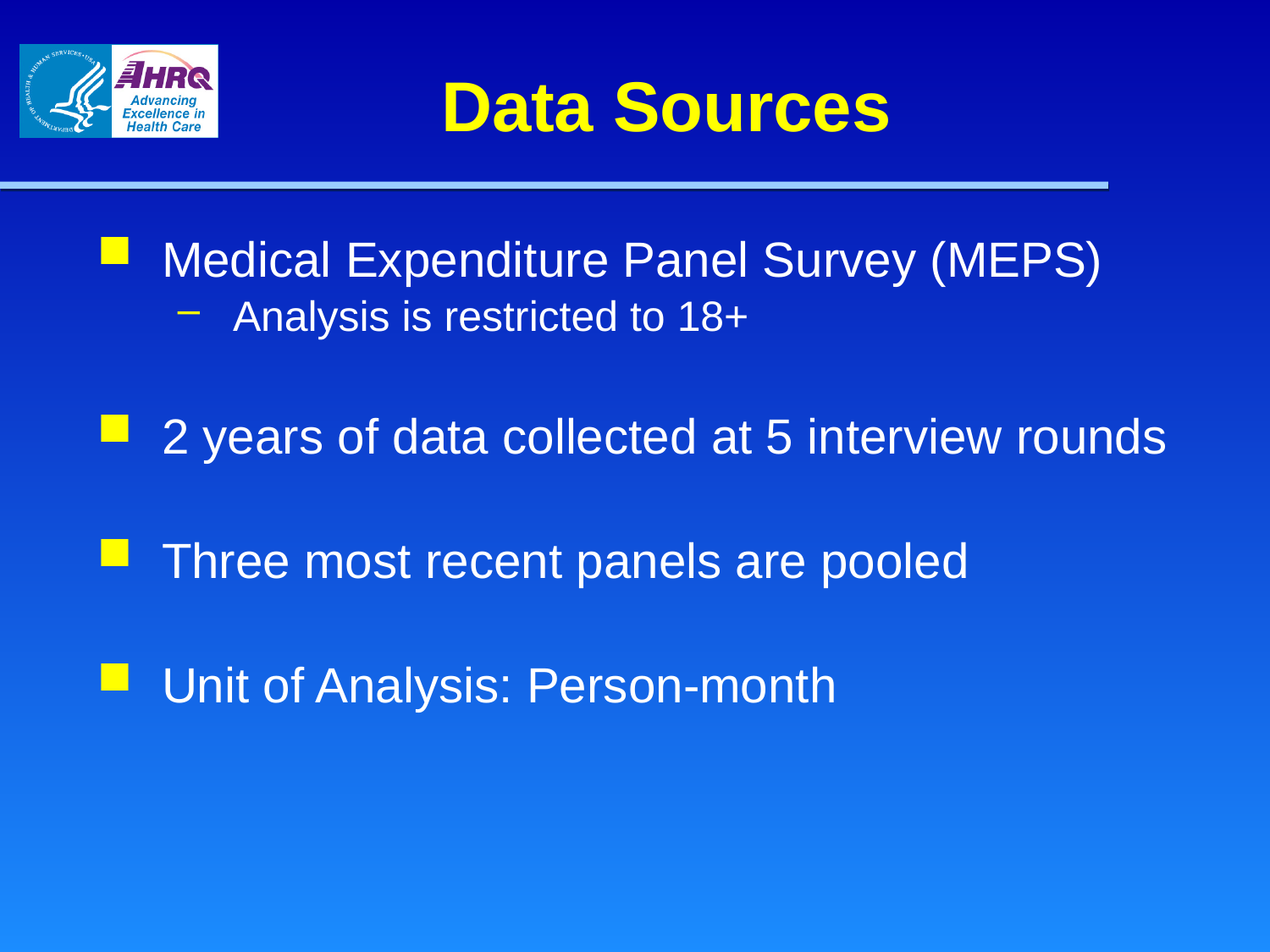

# Data Sources
Medical Expenditure Panel Survey (MEPS)
Analysis is restricted to 18+

2 years of data collected at 5 interview rounds

Three most recent panels are pooled

Unit of Analysis: Person-month